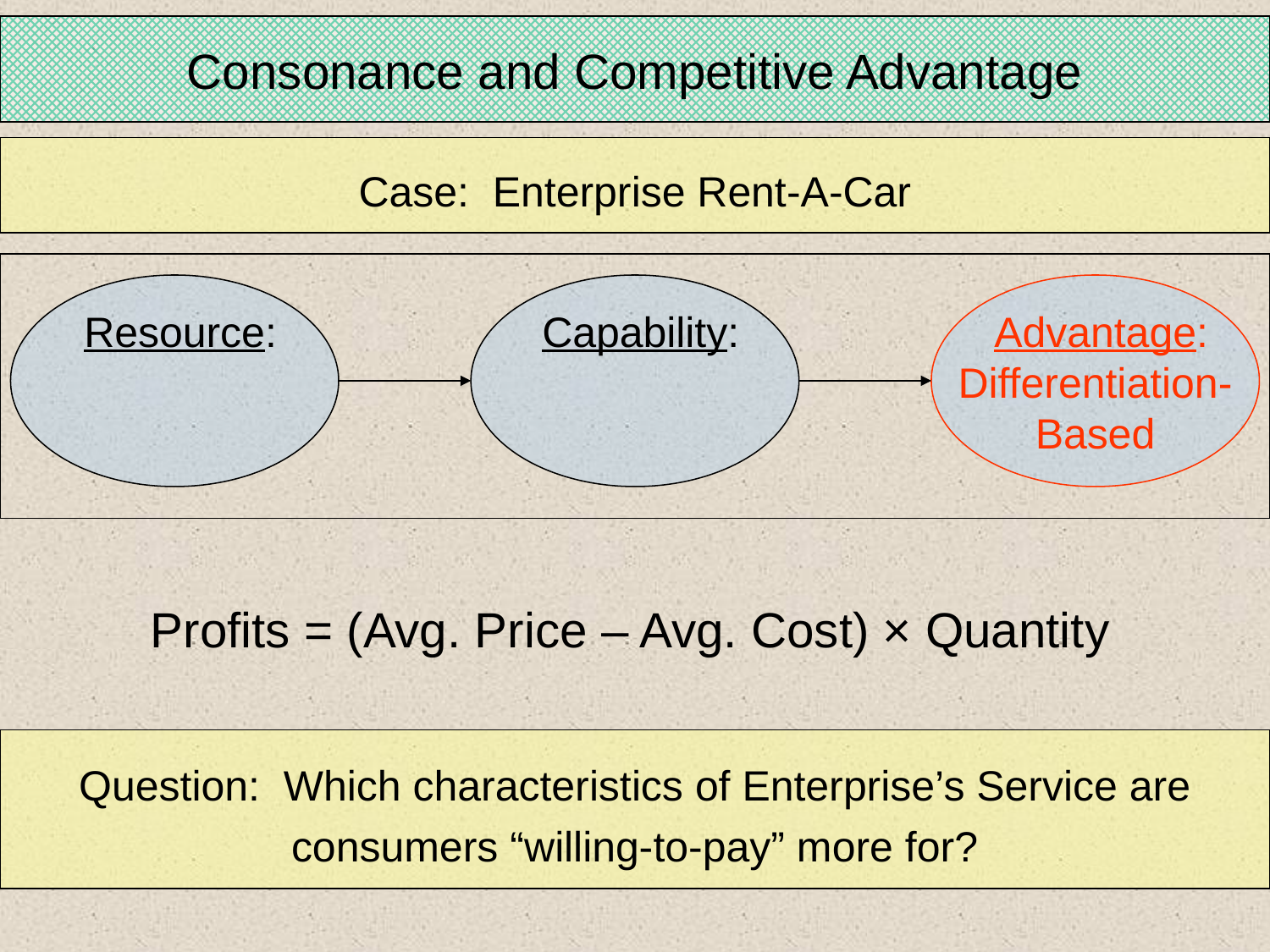

Consonance and Competitive Advantage
Case:  Enterprise Rent-A-Car

 Resource:

 Capability:

 Advantage:
Differentiation-
Based
Profits = (Avg. Price – Avg. Cost) × Quantity
Question:  Which characteristics of Enterprise’s Service are
consumers “willing-to-pay” more for?